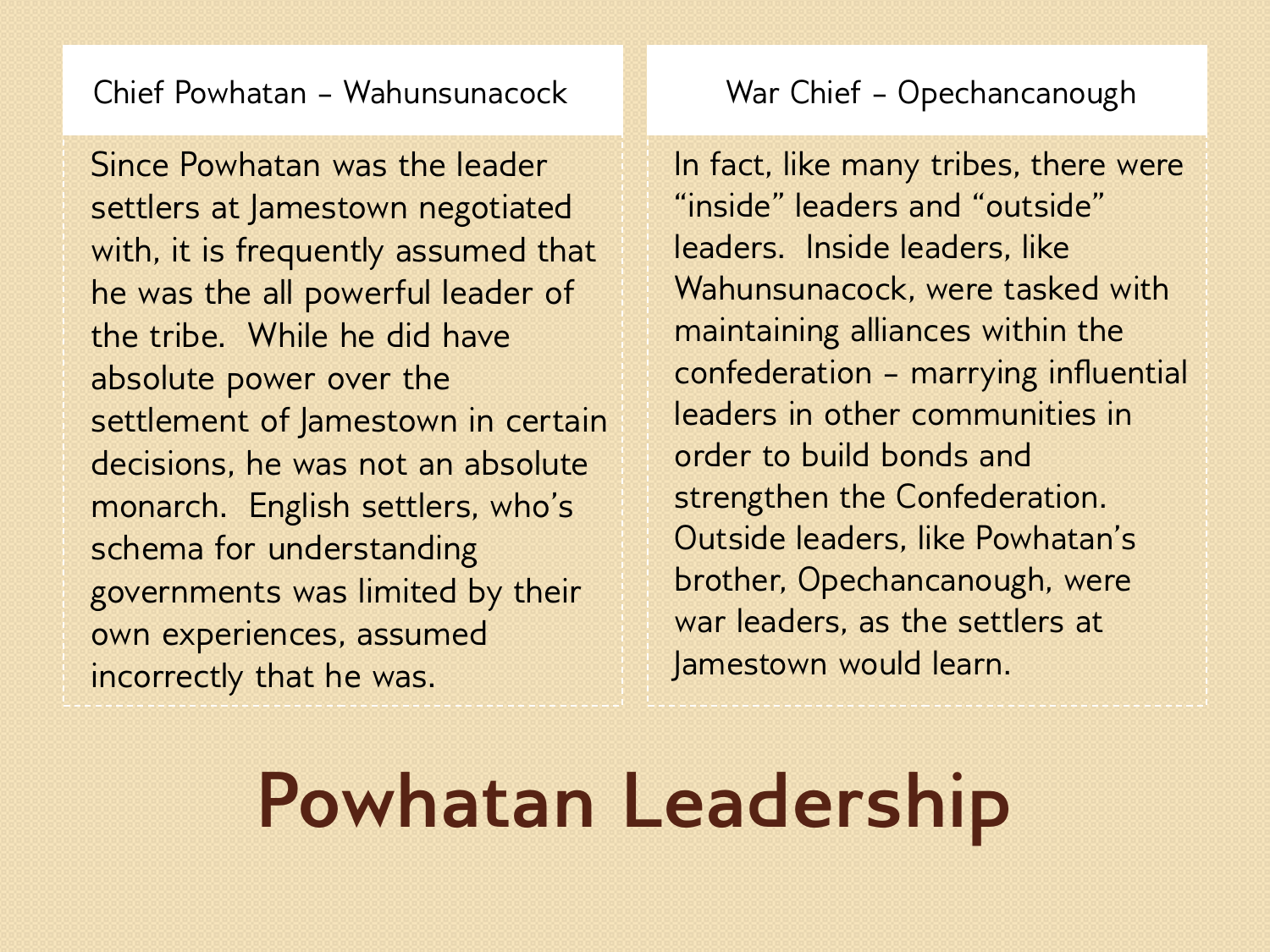

Chief Powhatan – Wahunsunacock
War Chief – Opechancanough
Since Powhatan was the leader settlers at Jamestown negotiated with, it is frequently assumed that he was the all powerful leader of the tribe.  While he did have absolute power over the settlement of Jamestown in certain decisions, he was not an absolute monarch.  English settlers, who’s schema for understanding governments was limited by their own experiences, assumed incorrectly that he was.
In fact, like many tribes, there were “inside” leaders and “outside” leaders.  Inside leaders, like Wahunsunacock, were tasked with maintaining alliances within the confederation – marrying influential leaders in other communities in order to build bonds and strengthen the Confederation.  Outside leaders, like Powhatan’s brother, Opechancanough, were war leaders, as the settlers at Jamestown would learn.
# Powhatan Leadership